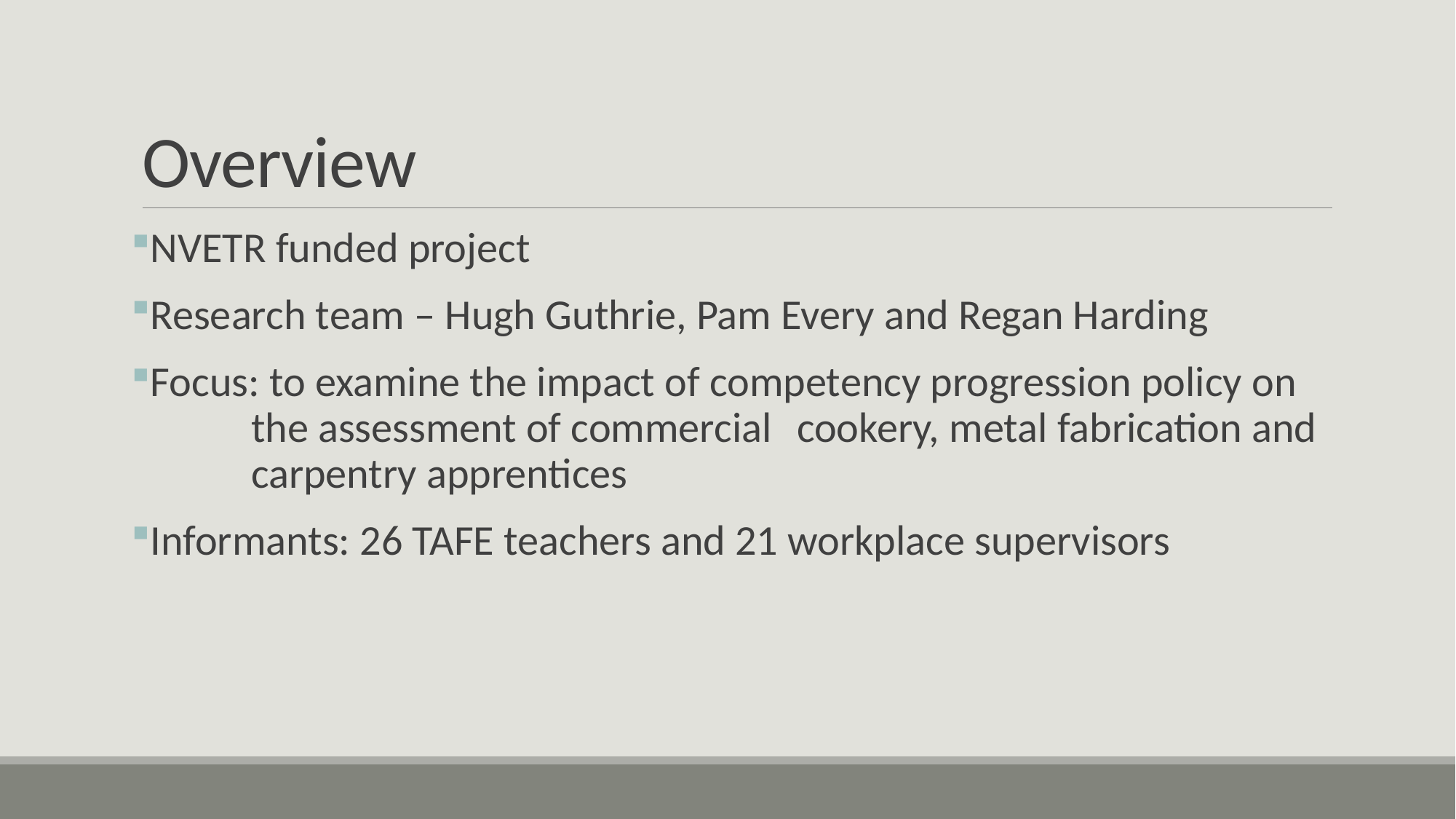

# Overview
NVETR funded project
Research team – Hugh Guthrie, Pam Every and Regan Harding
Focus: to examine the impact of competency progression policy on 	the assessment of commercial 	cookery, metal fabrication and 	carpentry apprentices
Informants: 26 TAFE teachers and 21 workplace supervisors